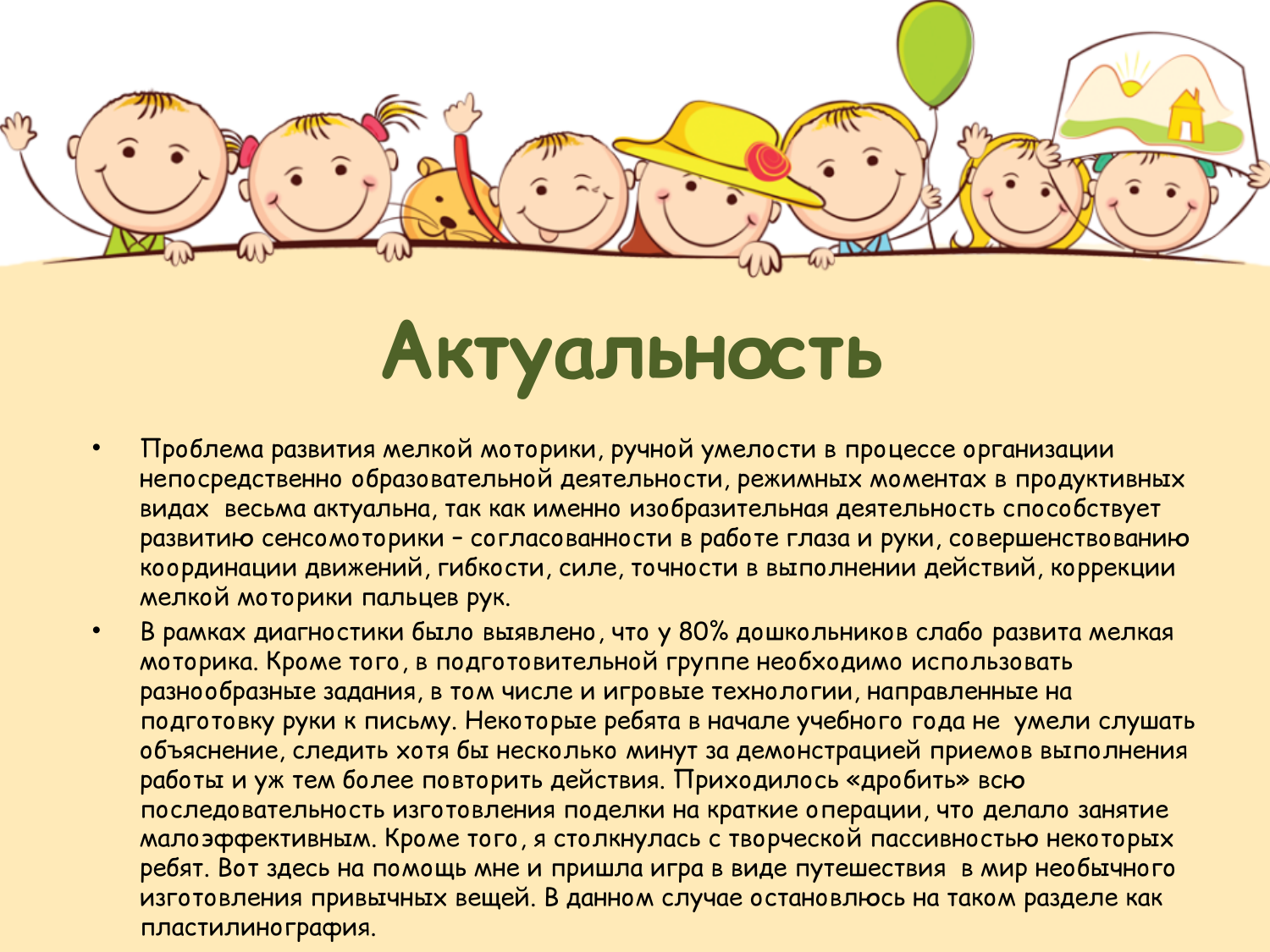

# Актуальность
Проблема развития мелкой моторики, ручной умелости в процессе организации непосредственно образовательной деятельности, режимных моментах в продуктивных видах  весьма актуальна, так как именно изобразительная деятельность способствует развитию сенсомоторики – согласованности в работе глаза и руки, совершенствованию координации движений, гибкости, силе, точности в выполнении действий, коррекции мелкой моторики пальцев рук.
В рамках диагностики было выявлено, что у 80% дошкольников слабо развита мелкая моторика. Кроме того, в подготовительной группе необходимо использовать разнообразные задания, в том числе и игровые технологии, направленные на подготовку руки к письму. Некоторые ребята в начале учебного года не  умели слушать объяснение, следить хотя бы несколько минут за демонстрацией приемов выполнения работы и уж тем более повторить действия. Приходилось «дробить» всю последовательность изготовления поделки на краткие операции, что делало занятие малоэффективным. Кроме того, я столкнулась с творческой пассивностью некоторых ребят. Вот здесь на помощь мне и пришла игра в виде путешествия  в мир необычного изготовления привычных вещей. В данном случае остановлюсь на таком разделе как пластилинография.